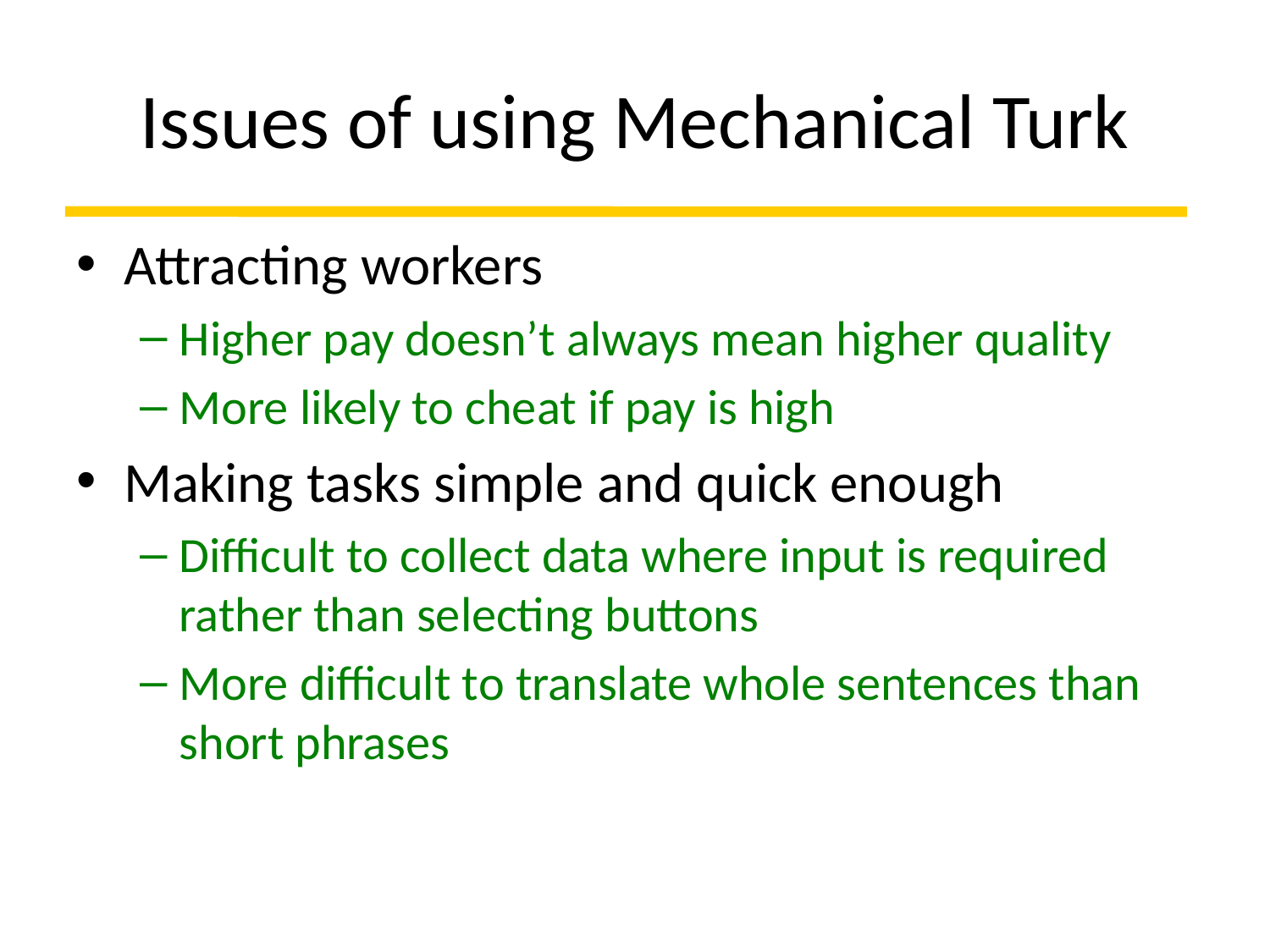

# Issues of using Mechanical Turk

Attracting workers
Higher pay doesn’t always mean higher quality
More likely to cheat if pay is high
Making tasks simple and quick enough
Difficult to collect data where input is required rather than selecting buttons
More difficult to translate whole sentences than short phrases